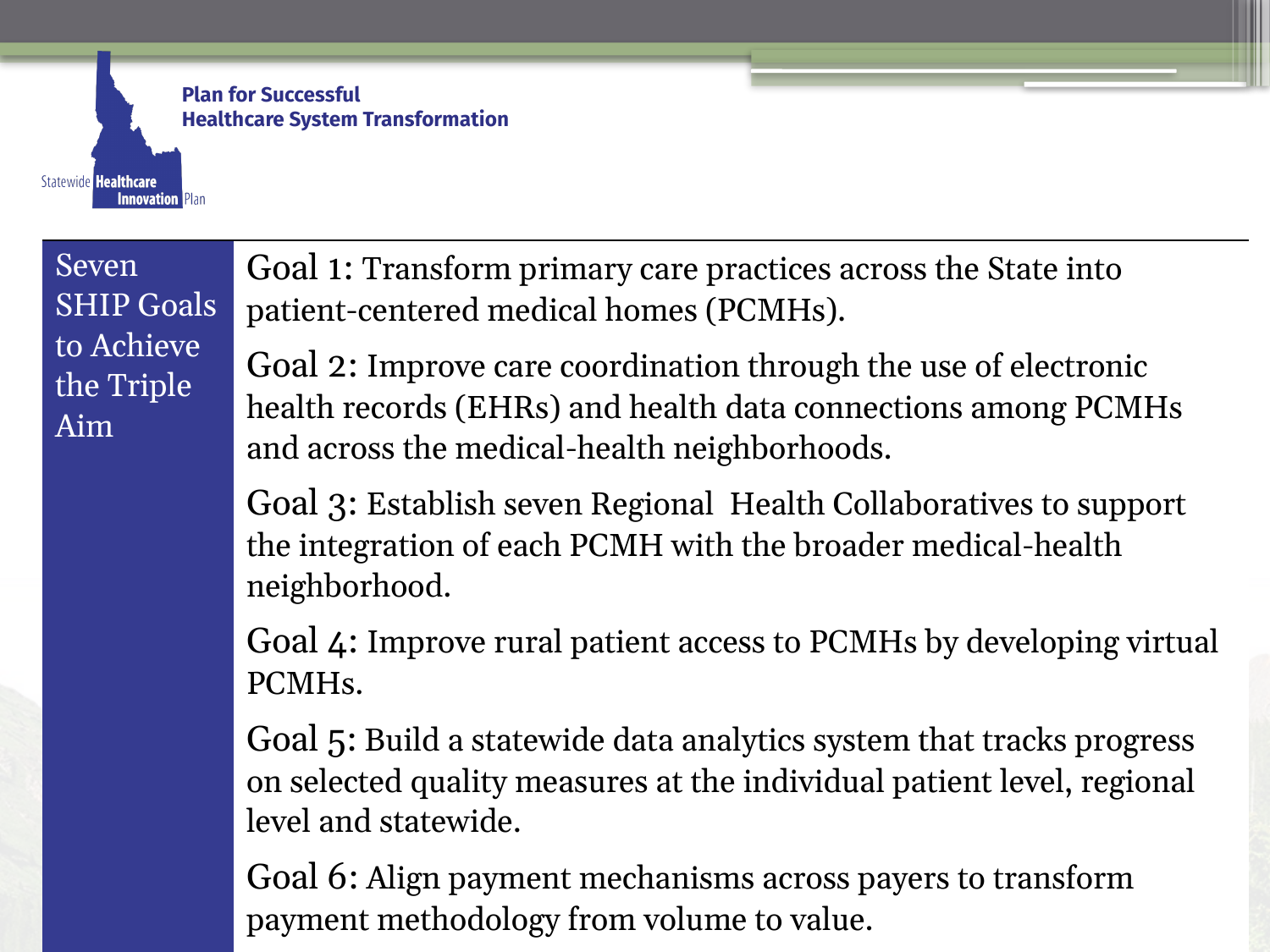

# Plan for Successful Healthcare System Transformation
| Seven SHIP Goals to Achieve the Triple Aim | Goal 1: Transform primary care practices across the State into patient-centered medical homes (PCMHs). |
| --- | --- |
|  | Goal 2: Improve care coordination through the use of electronic health records (EHRs) and health data connections among PCMHs and across the medical-health neighborhoods. |
|  | Goal 3: Establish seven Regional Health Collaboratives to support the integration of each PCMH with the broader medical-health neighborhood. |
|  | Goal 4: Improve rural patient access to PCMHs by developing virtual PCMHs. |
|  | Goal 5: Build a statewide data analytics system that tracks progress on selected quality measures at the individual patient level, regional level and statewide. |
|  | Goal 6: Align payment mechanisms across payers to transform payment methodology from volume to value. |
|  | Goal 7: Reduce overall healthcare costs. |